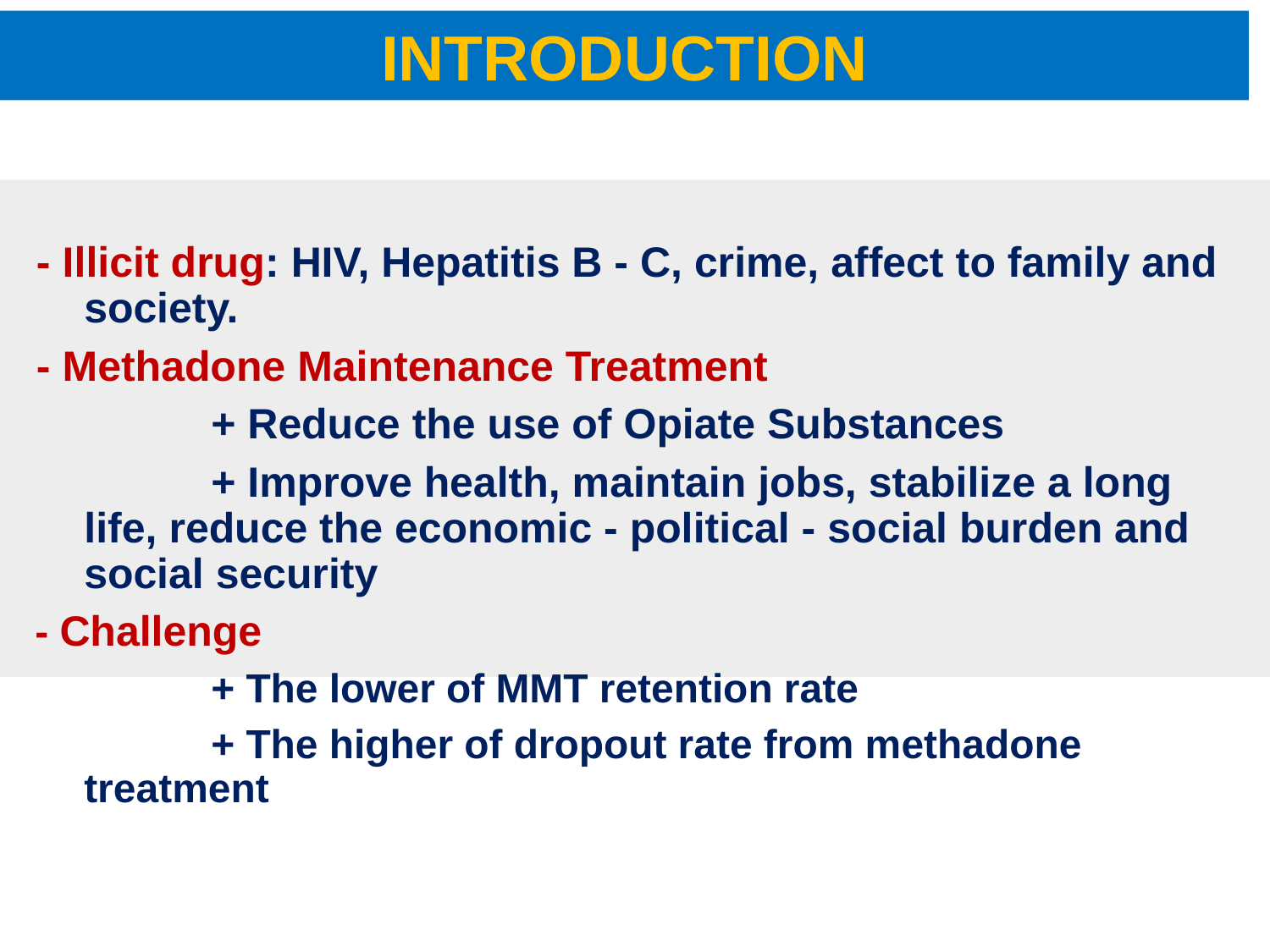

INTRODUCTION

  - Illicit drug: HIV, Hepatitis B - C, crime, affect to family and society.
  - Methadone Maintenance Treatment
		+ Reduce the use of Opiate Substances
  		+ Improve health, maintain jobs, stabilize a long life, reduce the economic - political - social burden and social security
  - Challenge
		+ The lower of MMT retention rate
         	+ The higher of dropout rate from methadone treatment